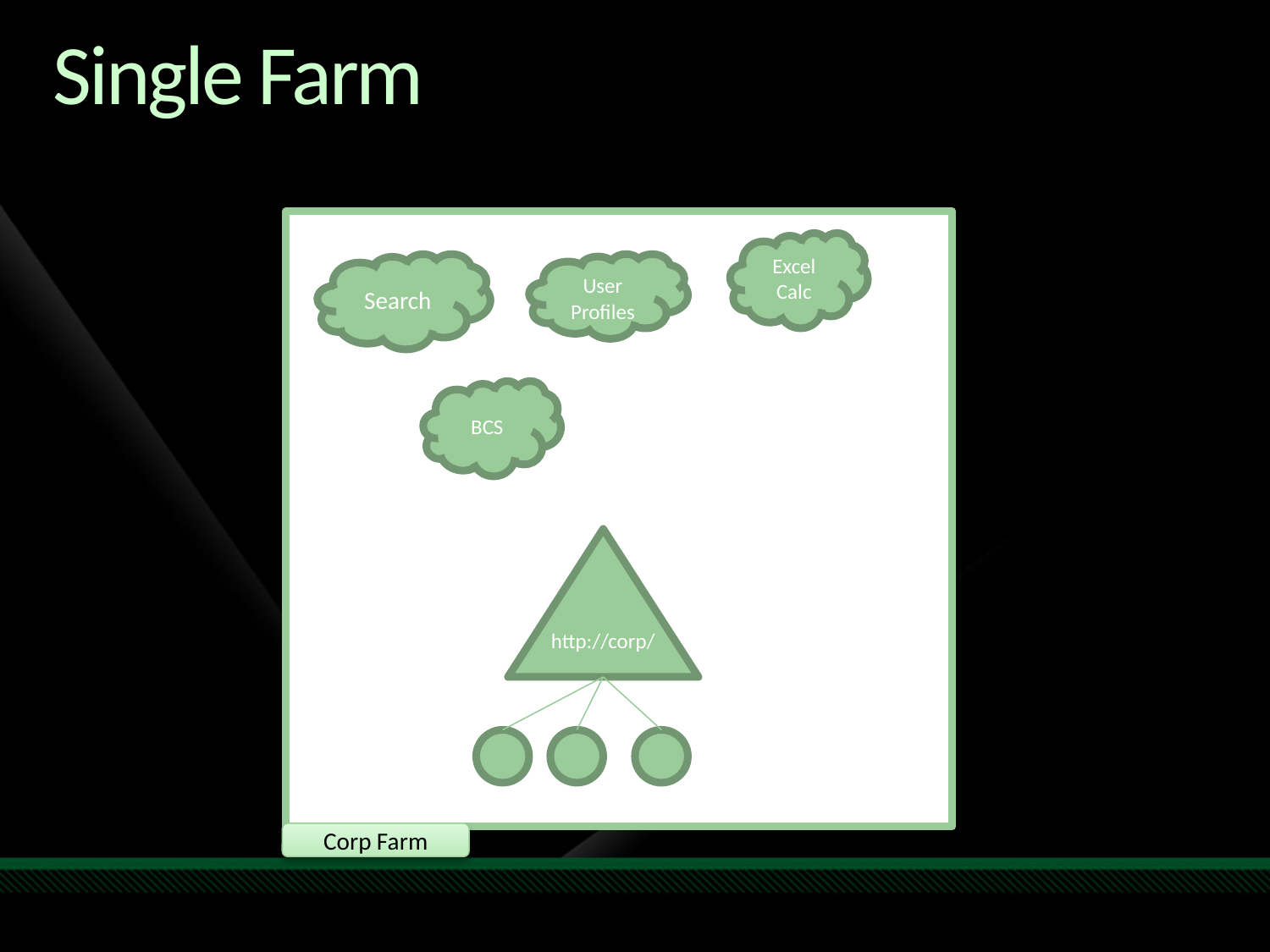

# Single Farm

Excel Calc
Search
User Profiles
BCS
http://corp/

Corp Farm